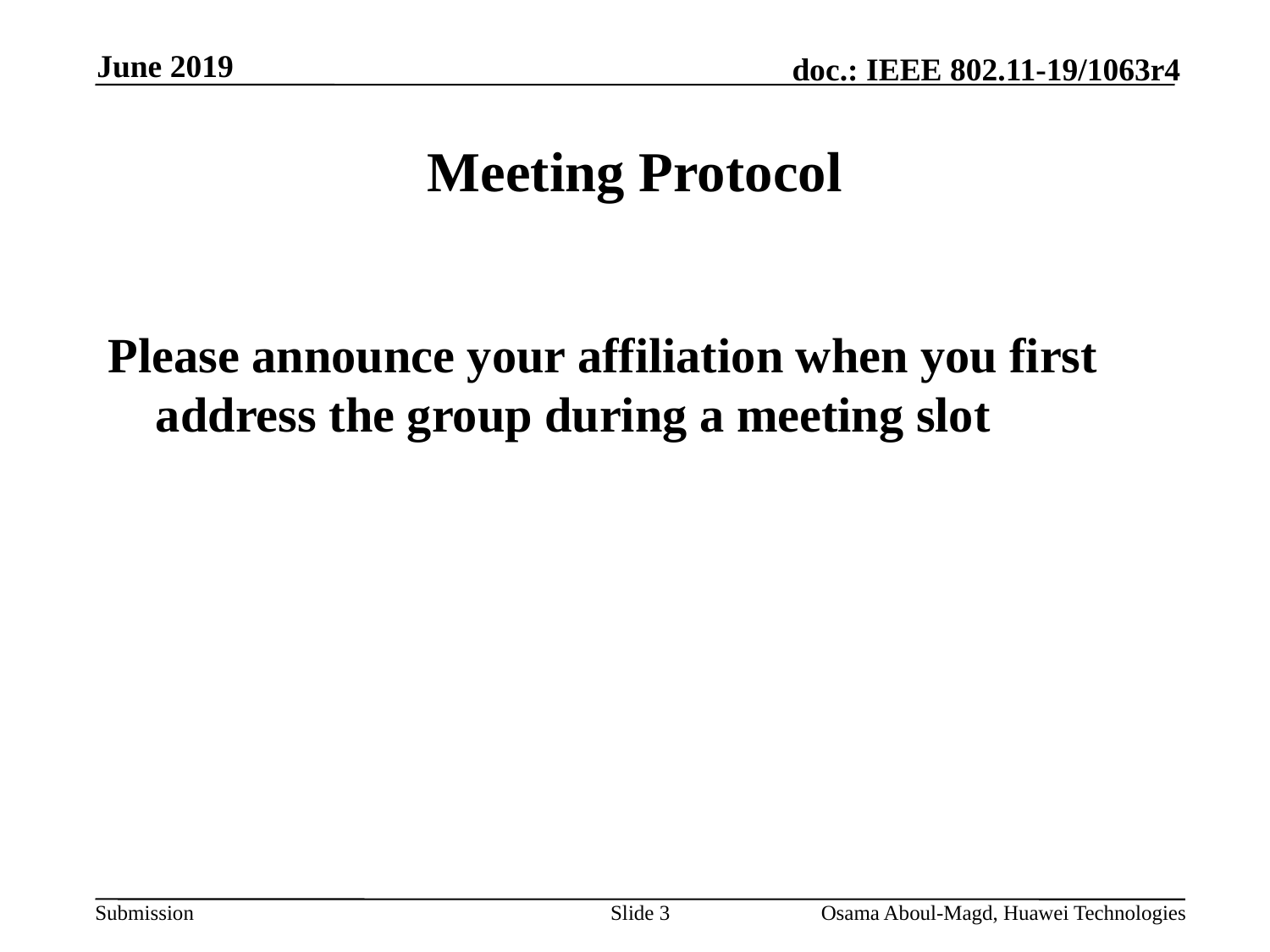

June 2019
# Meeting Protocol
Please announce your affiliation when you first address the group during a meeting slot

Slide 3
Osama Aboul-Magd, Huawei Technologies